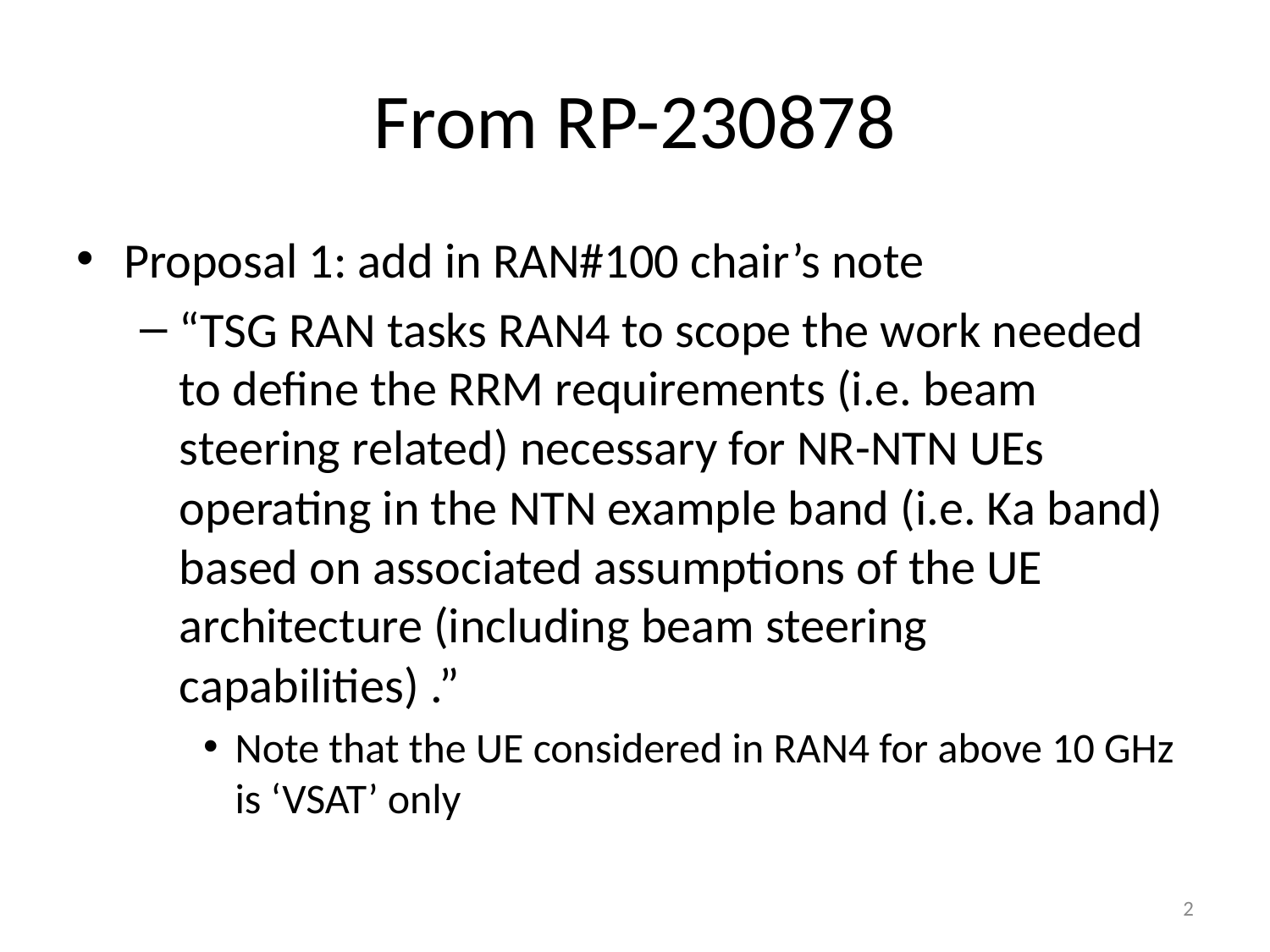

# From RP-230878
Proposal 1: add in RAN#100 chair’s note
“TSG RAN tasks RAN4 to scope the work needed to define the RRM requirements (i.e. beam steering related) necessary for NR-NTN UEs operating in the NTN example band (i.e. Ka band) based on associated assumptions of the UE architecture (including beam steering capabilities) .”
Note that the UE considered in RAN4 for above 10 GHz is ‘VSAT’ only
2